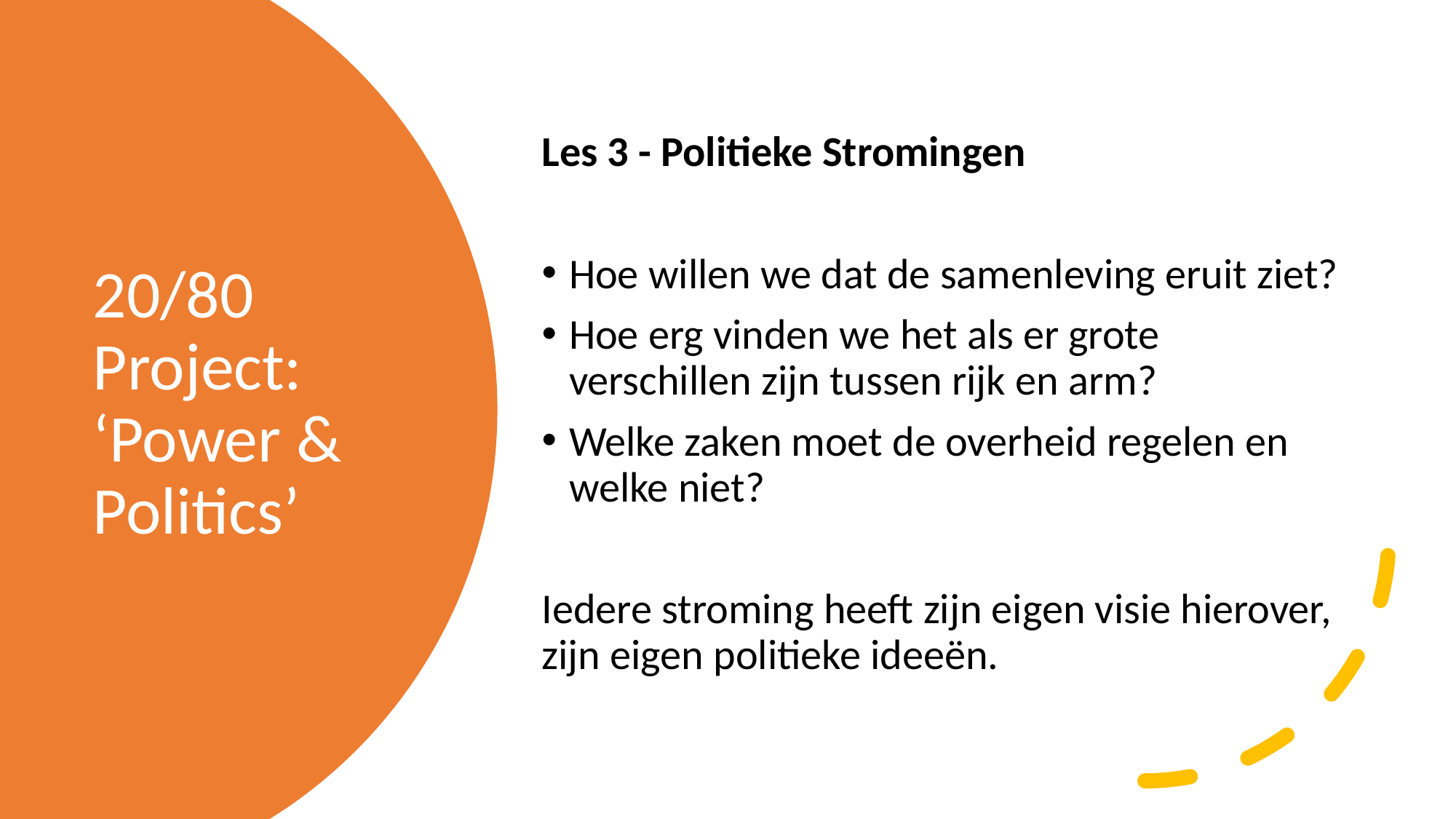

Les 3 - Politieke Stromingen

Hoe willen we dat de samenleving eruit ziet?
Hoe erg vinden we het als er grote verschillen zijn tussen rijk en arm?
Welke zaken moet de overheid regelen en welke niet?

Iedere stroming heeft zijn eigen visie hierover, zijn eigen politieke ideeën.
# 20/80 Project: ‘Power & Politics’